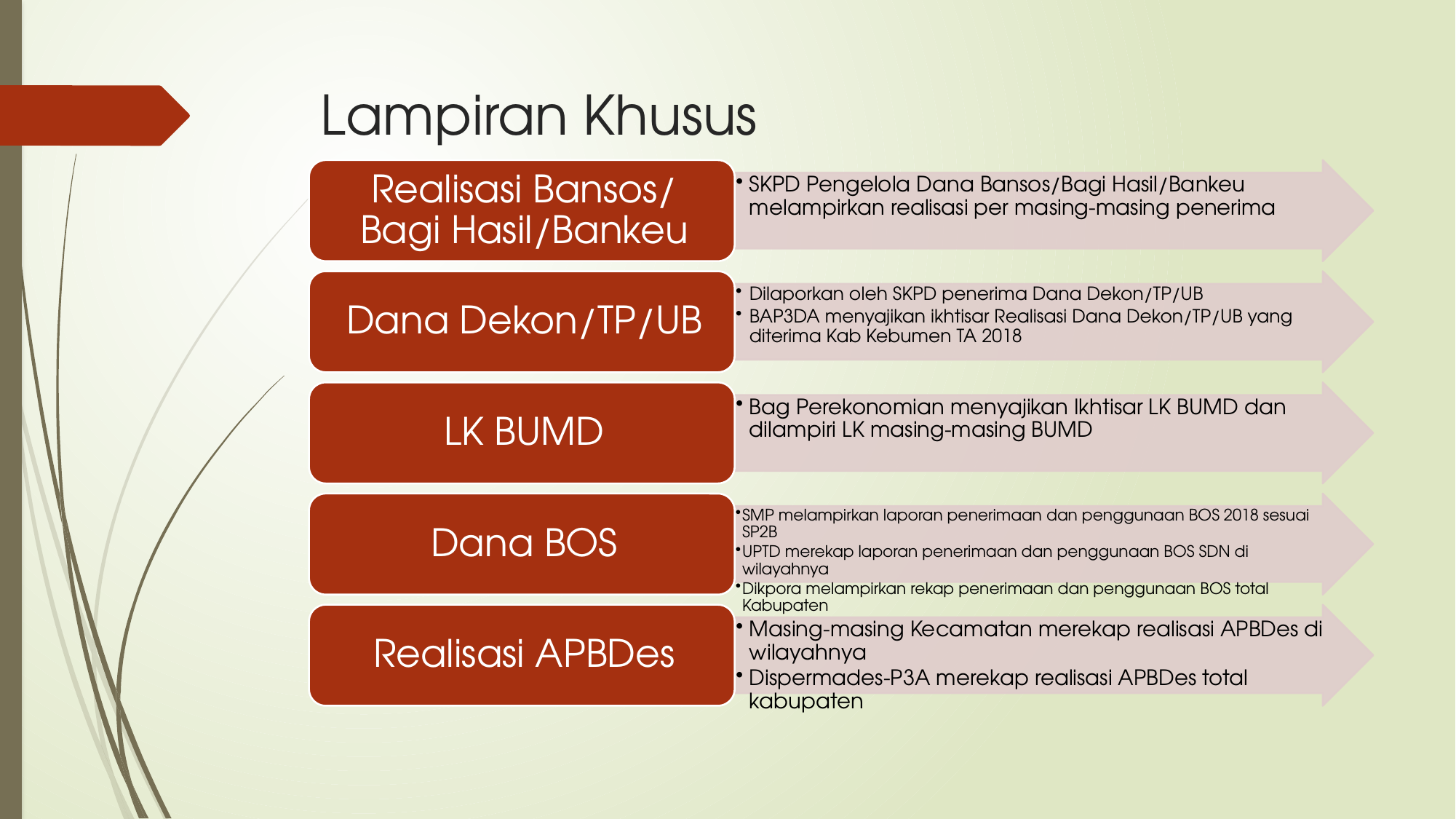

# Lampiran Khusus
SKPD Pengelola Dana Bansos/Bagi Hasil/Bankeu melampirkan realisasi per masing-masing penerima
Realisasi Bansos/
Bagi Hasil/Bankeu
Dilaporkan oleh SKPD penerima Dana Dekon/TP/UB
BAP3DA menyajikan ikhtisar Realisasi Dana Dekon/TP/UB yang diterima Kab Kebumen TA 2018
Dana Dekon/TP/UB
Bag Perekonomian menyajikan Ikhtisar LK BUMD dan dilampiri LK masing-masing BUMD
LK BUMD
SMP melampirkan laporan penerimaan dan penggunaan BOS 2018 sesuai SP2B
UPTD merekap laporan penerimaan dan penggunaan BOS SDN di wilayahnya
Dikpora melampirkan rekap penerimaan dan penggunaan BOS total Kabupaten
Dana BOS
Masing-masing Kecamatan merekap realisasi APBDes di wilayahnya
Dispermades-P3A merekap realisasi APBDes total kabupaten
Realisasi APBDes